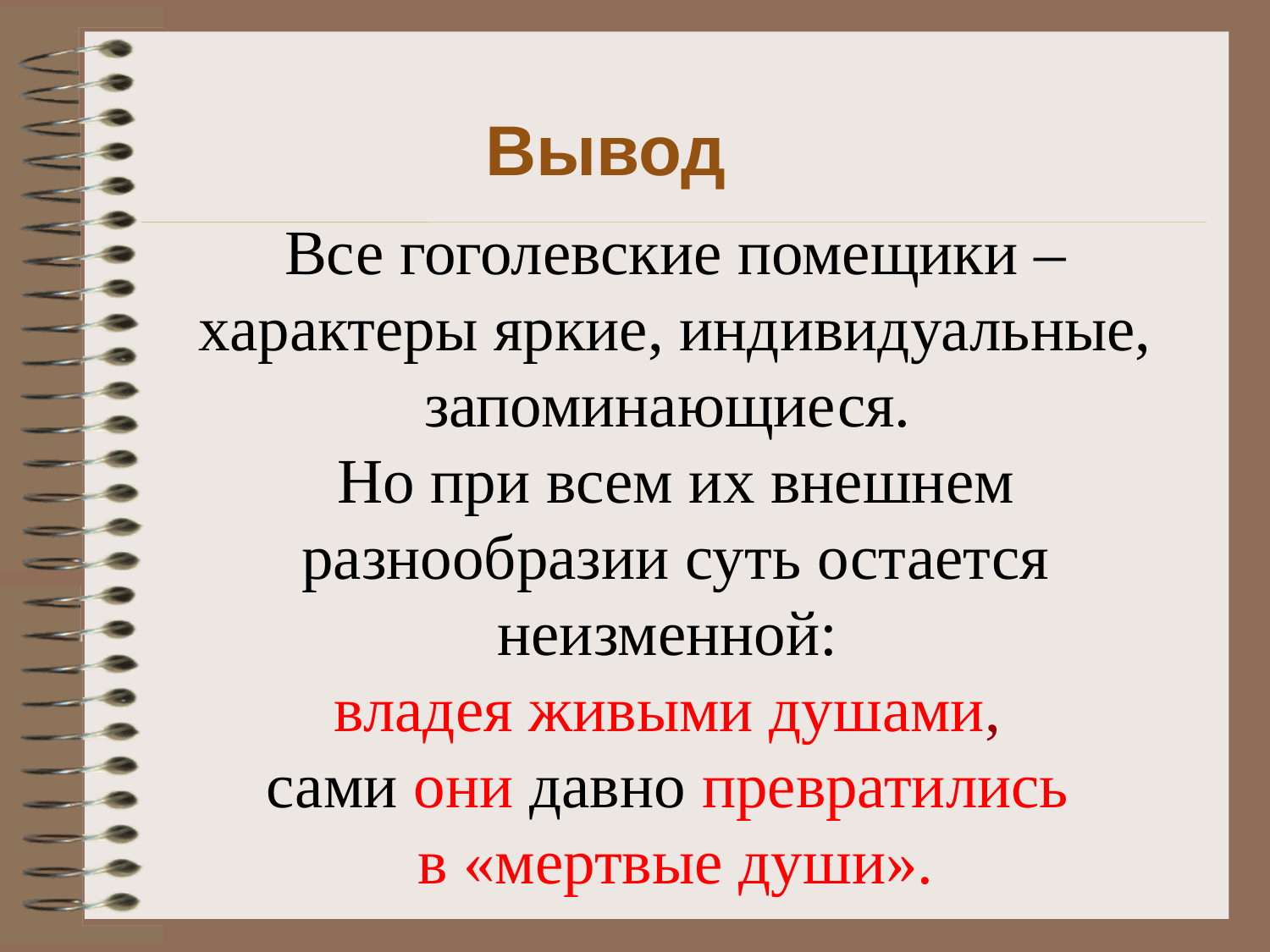

Вывод
# Все гоголевские помещики – характеры яркие, индивидуальные, запоминающиеся. Но при всем их внешнем разнообразии суть остается неизменной: владея живыми душами, сами они давно превратились в «мертвые души».